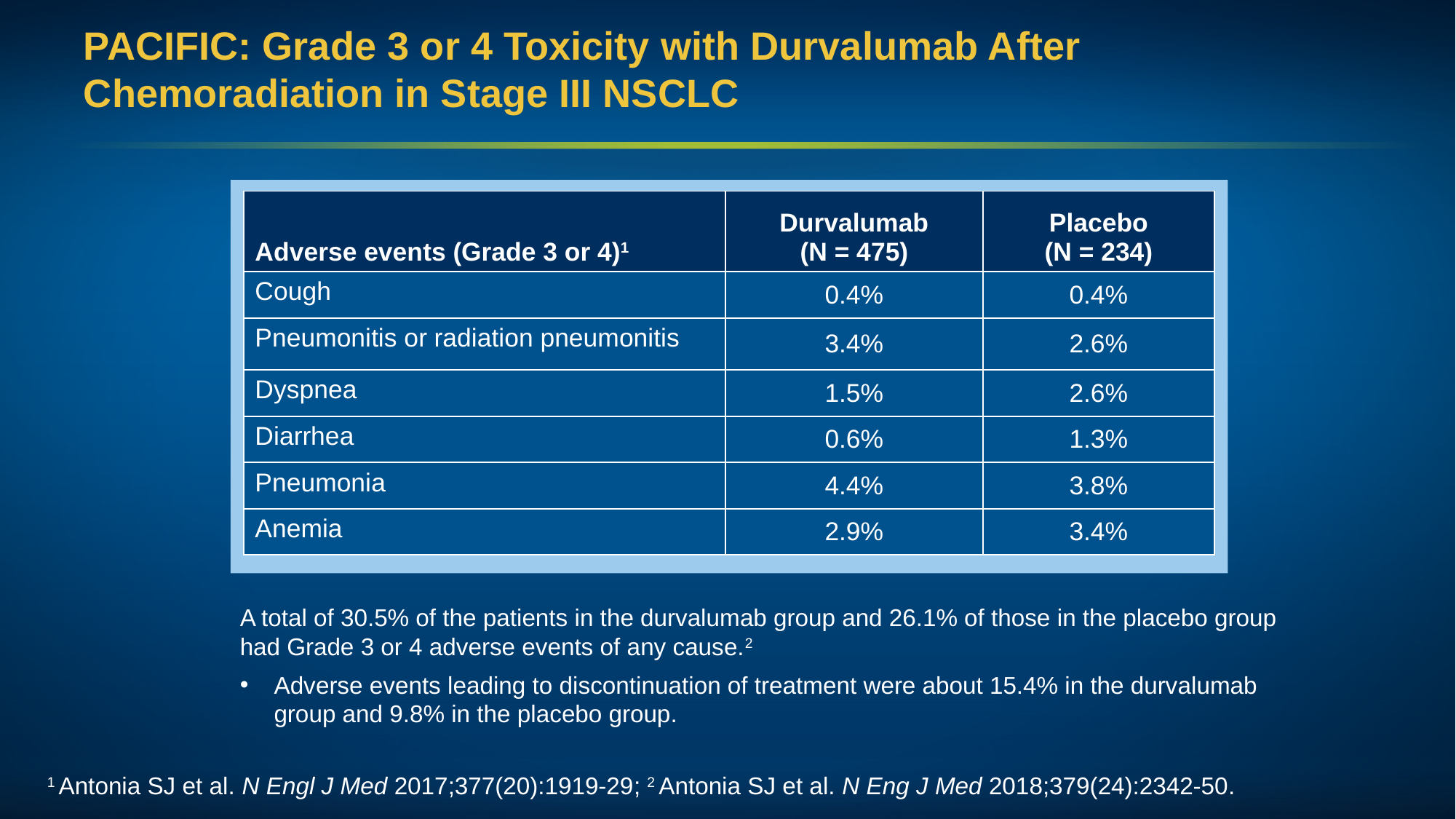

# PACIFIC: Grade 3 or 4 Toxicity with Durvalumab After Chemoradiation in Stage III NSCLC

| Adverse events (Grade 3 or 4)1 | Durvalumab (N = 475) | Placebo (N = 234) |
| --- | --- | --- |
| Cough | 0.4% | 0.4% |
| Pneumonitis or radiation pneumonitis | 3.4% | 2.6% |
| Dyspnea | 1.5% | 2.6% |
| Diarrhea | 0.6% | 1.3% |
| Pneumonia | 4.4% | 3.8% |
| Anemia | 2.9% | 3.4% |
A total of 30.5% of the patients in the durvalumab group and 26.1% of those in the placebo group had Grade 3 or 4 adverse events of any cause.2
Adverse events leading to discontinuation of treatment were about 15.4% in the durvalumab group and 9.8% in the placebo group.
1 Antonia SJ et al. N Engl J Med 2017;377(20):1919-29; 2 Antonia SJ et al. N Eng J Med 2018;379(24):2342-50.